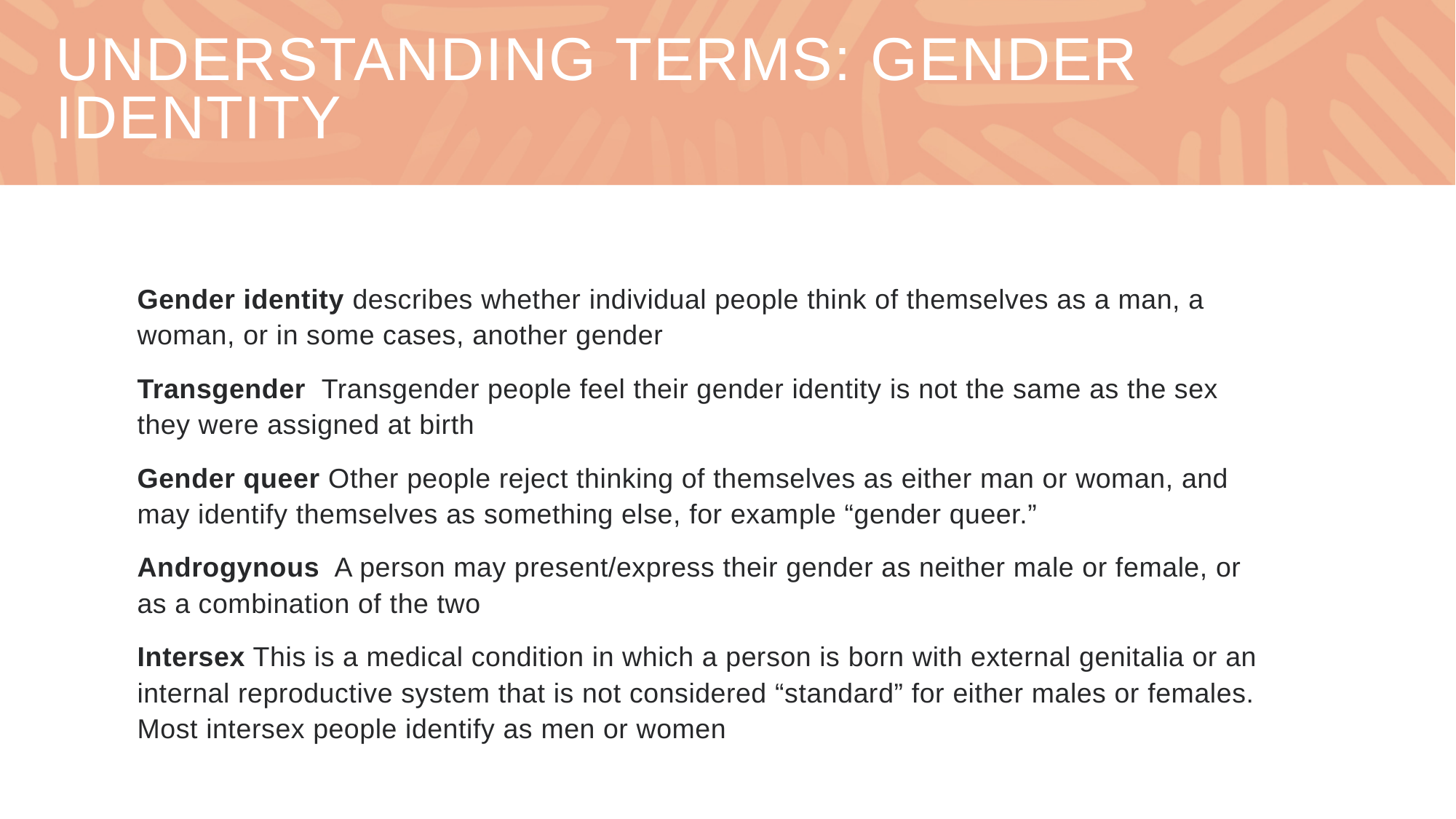

# UNDERSTANDING TERMS: Gender identity
Gender identity describes whether individual people think of themselves as a man, a woman, or in some cases, another gender
Transgender  Transgender people feel their gender identity is not the same as the sex they were assigned at birth
Gender queer Other people reject thinking of themselves as either man or woman, and may identify themselves as something else, for example “gender queer.”
Androgynous  A person may present/express their gender as neither male or female, or as a combination of the two
Intersex This is a medical condition in which a person is born with external genitalia or an internal reproductive system that is not considered “standard” for either males or females. Most intersex people identify as men or women